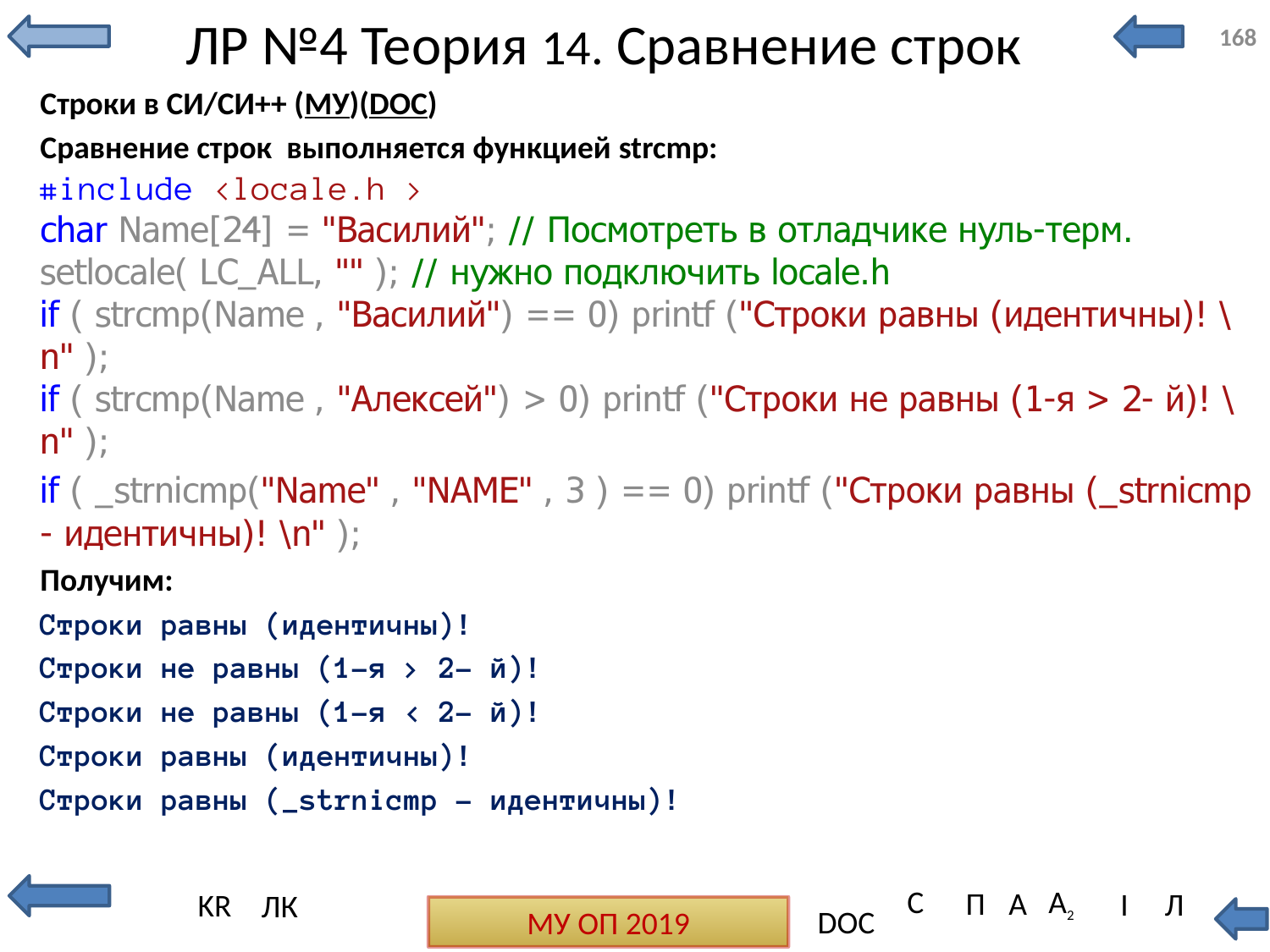

# ЛР №4 Теория 14. Сравнение строк
168
Строки в СИ/СИ++ (МУ)(DOC)
Сравнение строк  выполняется функцией strcmp:
#include <locale.h >
char Name[24] = "Василий"; // Посмотреть в отладчике нуль-терм.
setlocale( LC_ALL, "" ); // нужно подключить locale.h
if ( strcmp(Name , "Василий") == 0) printf ("Строки равны (идентичны)! \n" );
if ( strcmp(Name , "Алексей") > 0) printf ("Строки не равны (1-я > 2- й)! \n" );
if ( _strnicmp("Name" , "NAME" , 3 ) == 0) printf ("Строки равны (_strnicmp - идентичны)! \n" );
Получим:
Строки равны (идентичны)!
Строки не равны (1-я > 2- й)!
Строки не равны (1-я < 2- й)!
Строки равны (идентичны)!
Строки равны (_strnicmp - идентичны)!